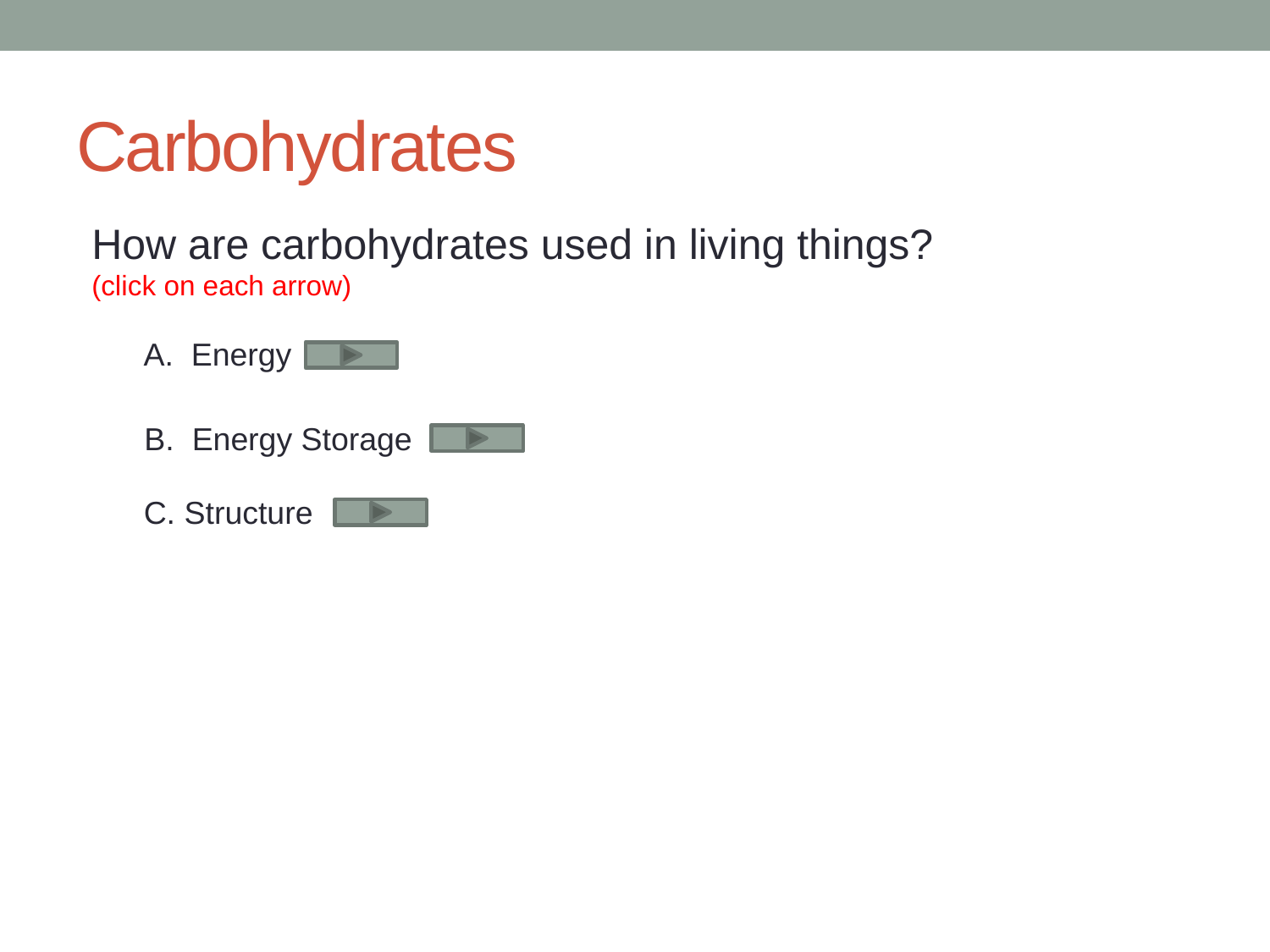

# Carbohydrates
How are carbohydrates used in living things?
(click on each arrow)
A.  Energy

B.  Energy Storage

C. Structure